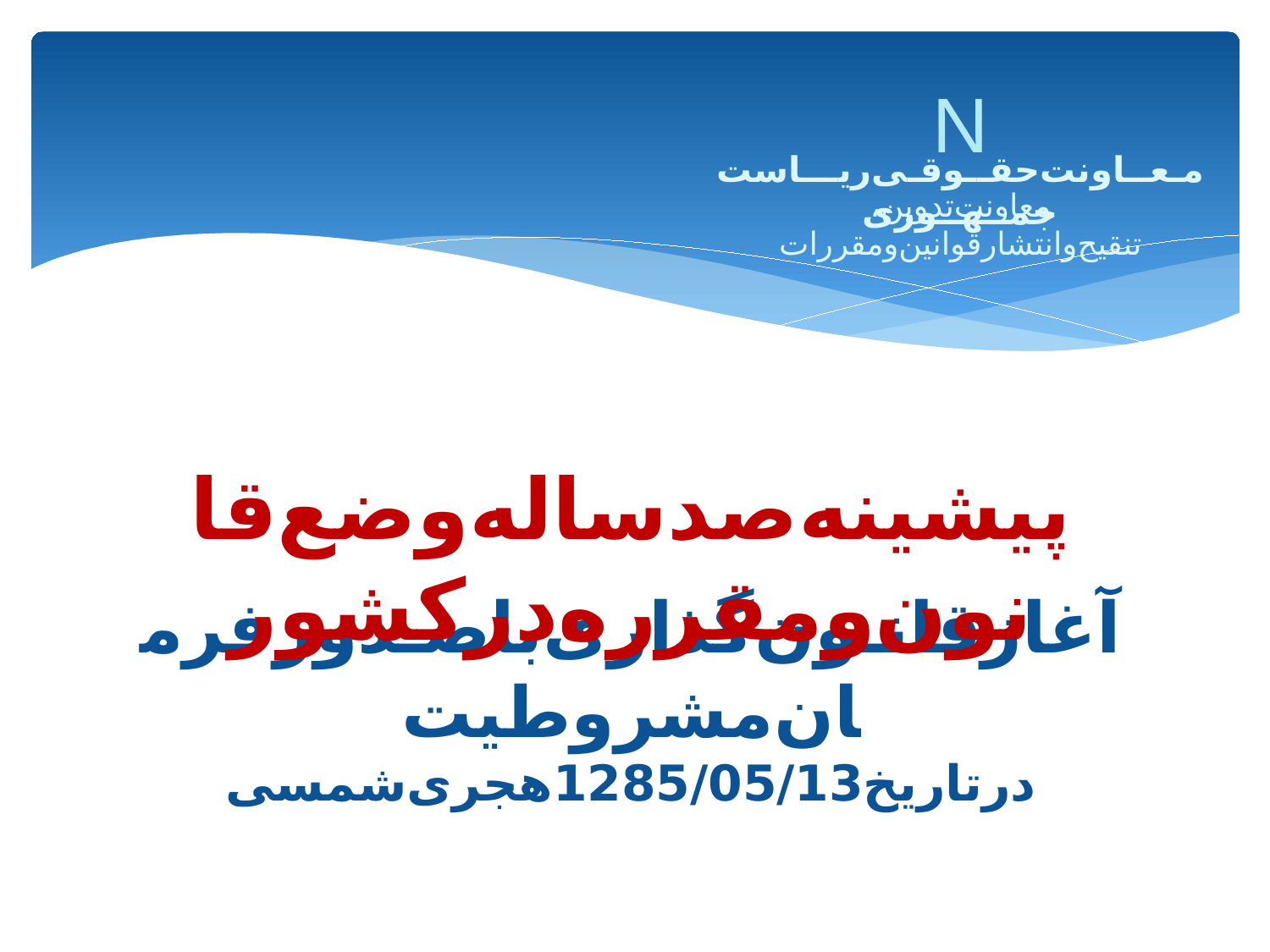

N
مـعــاونت‌حقــوقـی‌ریـــاست‌جمــهــوری
معاونت‌تدوین، تنقیح‌و‌انتشار‌قوانین‌و‌مقررات
پیشینه‌‌صدساله‌وضع‌قانون‌ومقرره‌درکشور
آغازقانـون‌گذاری‌باصـدورفرمان‌مشروطیت‌
درتاریخ1285/05/13هجری‌شمسی